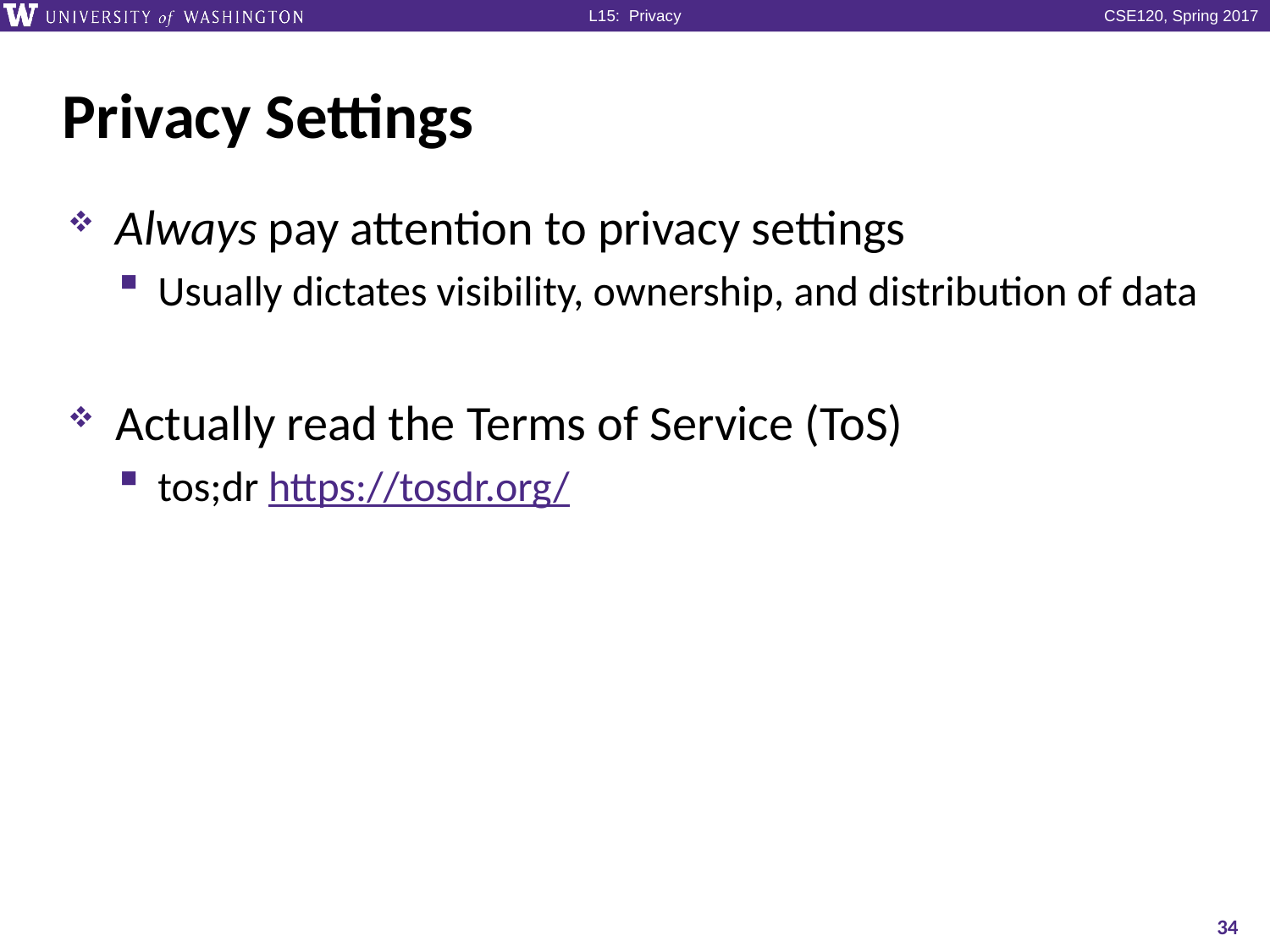

# Privacy Settings
Always pay attention to privacy settings
Usually dictates visibility, ownership, and distribution of data

Actually read the Terms of Service (ToS)
tos;dr https://tosdr.org/

34